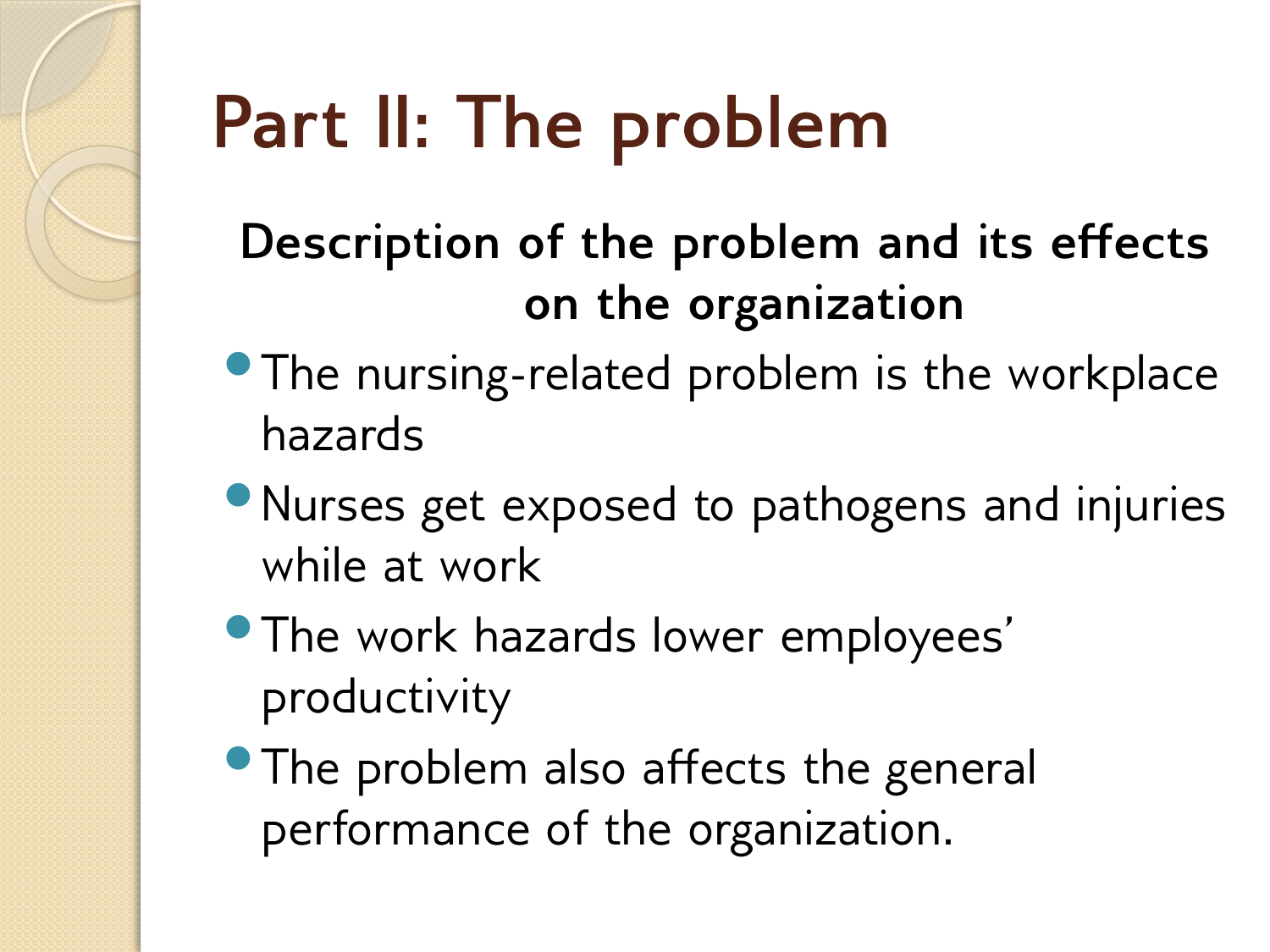

# Part II: The problem
Description of the problem and its effects on the organization
The nursing-related problem is the workplace hazards
Nurses get exposed to pathogens and injuries while at work
The work hazards lower employees’ productivity
The problem also affects the general performance of the organization.